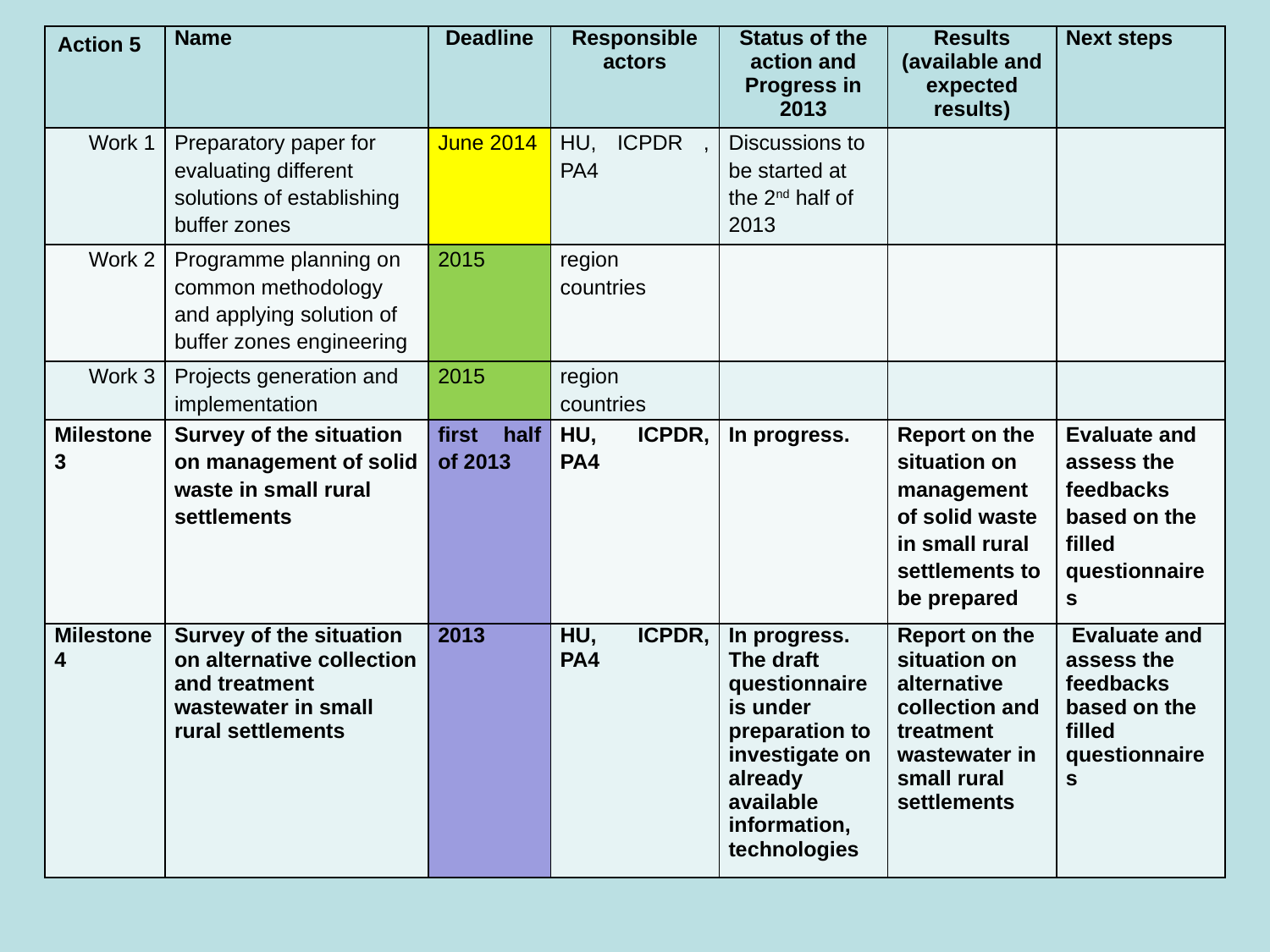

| Action 5 | Name | Deadline | Responsible actors | Status of the action and Progress in 2013 | Results (available and expected results) | Next steps |
| --- | --- | --- | --- | --- | --- | --- |
| Work 1 | Preparatory paper for evaluating different solutions of establishing buffer zones | June 2014 | HU, ICPDR , PA4 | Discussions to be started at the 2nd half of 2013 |  |  |
| Work 2 | Programme planning on common methodology and applying solution of buffer zones engineering | 2015 | region countries |  |  |  |
| Work 3 | Projects generation and implementation | 2015 | region countries |  |  |  |
| Milestone 3 | Survey of the situation on management of solid waste in small rural settlements | first half of 2013 | HU, ICPDR, PA4 | In progress. | Report on the situation on management of solid waste in small rural settlements to be prepared | Evaluate and assess the feedbacks based on the filled questionnaires |
| Milestone 4 | Survey of the situation on alternative collection and treatment wastewater in small rural settlements | 2013 | HU, ICPDR, PA4 | In progress. The draft questionnaire is under preparation to investigate on already available information, technologies | Report on the situation on alternative collection and treatment wastewater in small rural settlements | Evaluate and assess the feedbacks based on the filled questionnaires |
#